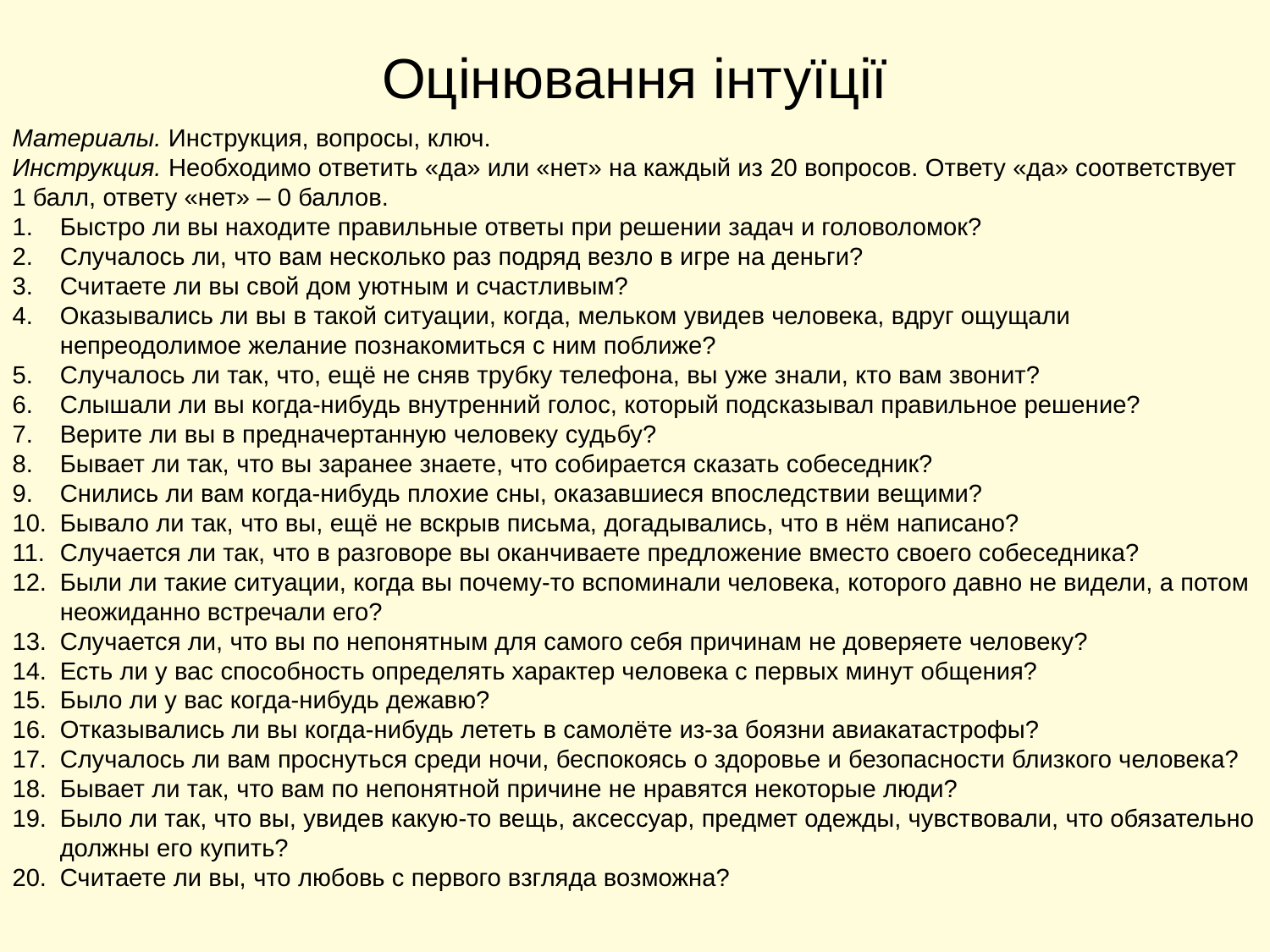

# Оцінювання інтуїції
Материалы. Инструкция, вопросы, ключ.
Инструкция. Необходимо ответить «да» или «нет» на каждый из 20 вопросов. Ответу «да» соответствует 1 балл, ответу «нет» – 0 баллов.
Быстро ли вы находите правильные ответы при решении задач и головоломок?
Случалось ли, что вам несколько раз подряд везло в игре на деньги?
Считаете ли вы свой дом уютным и счастливым?
Оказывались ли вы в такой ситуации, когда, мельком увидев человека, вдруг ощущали непреодолимое желание познакомиться с ним поближе?
Случалось ли так, что, ещё не сняв трубку телефона, вы уже знали, кто вам звонит?
Слышали ли вы когда-нибудь внутренний голос, который подсказывал правильное решение?
Верите ли вы в предначертанную человеку судьбу?
Бывает ли так, что вы заранее знаете, что собирается сказать собеседник?
Снились ли вам когда-нибудь плохие сны, оказавшиеся впоследствии вещими?
Бывало ли так, что вы, ещё не вскрыв письма, догадывались, что в нём написано?
Случается ли так, что в разговоре вы оканчиваете предложение вместо своего собеседника?
Были ли такие ситуации, когда вы почему-то вспоминали человека, которого давно не видели, а потом неожиданно встречали его?
Случается ли, что вы по непонятным для самого себя причинам не доверяете человеку?
Есть ли у вас способность определять характер человека с первых минут общения?
Было ли у вас когда-нибудь дежавю?
Отказывались ли вы когда-нибудь лететь в самолёте из-за боязни авиакатастрофы?
Случалось ли вам проснуться среди ночи, беспокоясь о здоровье и безопасности близкого человека?
Бывает ли так, что вам по непонятной причине не нравятся некоторые люди?
Было ли так, что вы, увидев какую-то вещь, аксессуар, предмет одежды, чувствовали, что обязательно должны его купить?
Считаете ли вы, что любовь с первого взгляда возможна?